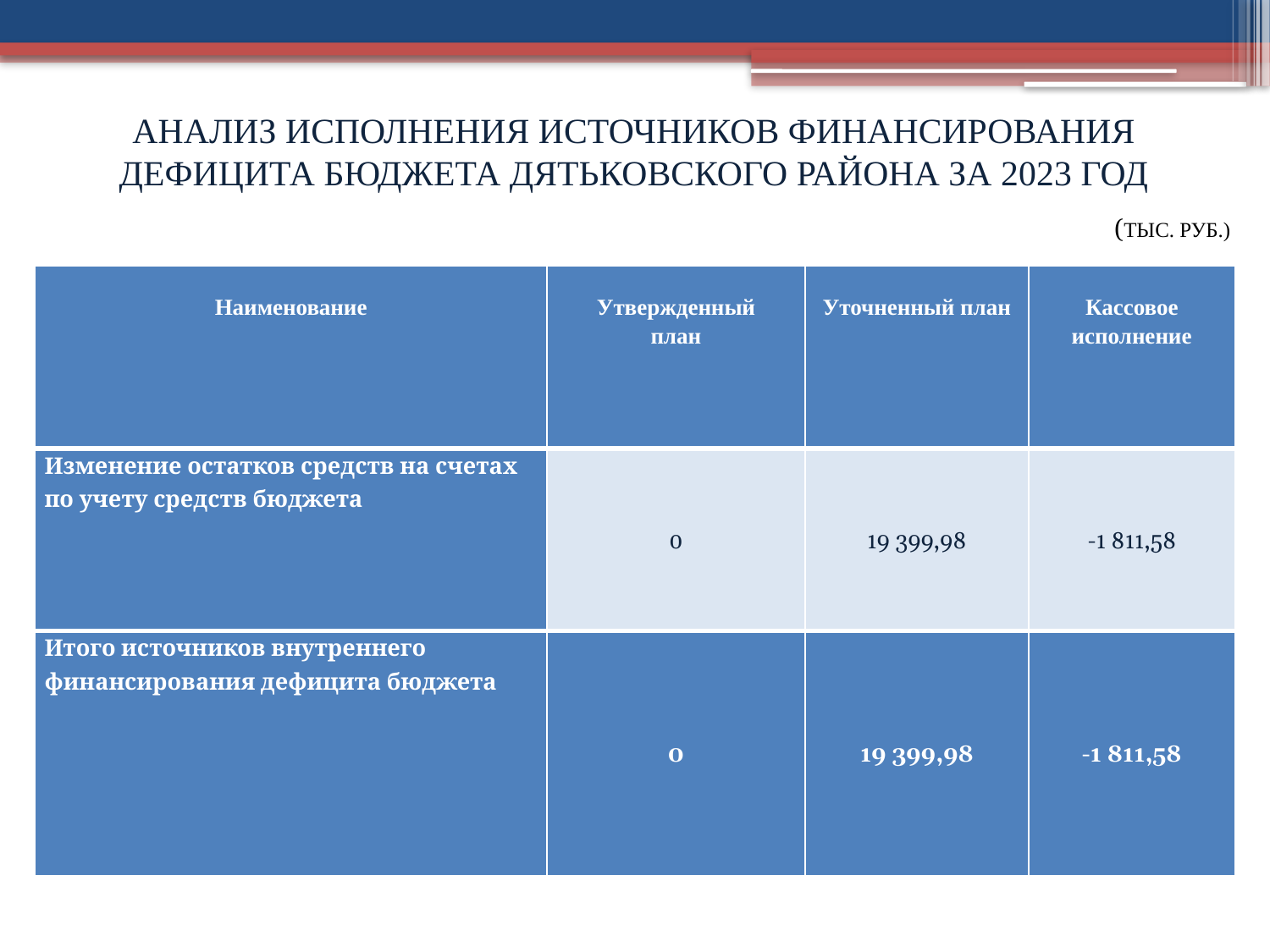

# АНАЛИЗ ИСПОЛНЕНИЯ ИСТОЧНИКОВ ФИНАНСИРОВАНИЯ ДЕФИЦИТА БЮДЖЕТА ДЯТЬКОВСКОГО РАЙОНА ЗА 2023 ГОД
(ТЫС. РУБ.)
| Наименование | Утвержденный план | Уточненный план | Кассовое исполнение |
| --- | --- | --- | --- |
| Изменение остатков средств на счетах по учету средств бюджета | 0 | 19 399,98 | -1 811,58 |
| Итого источников внутреннего финансирования дефицита бюджета | 0 | 19 399,98 | -1 811,58 |